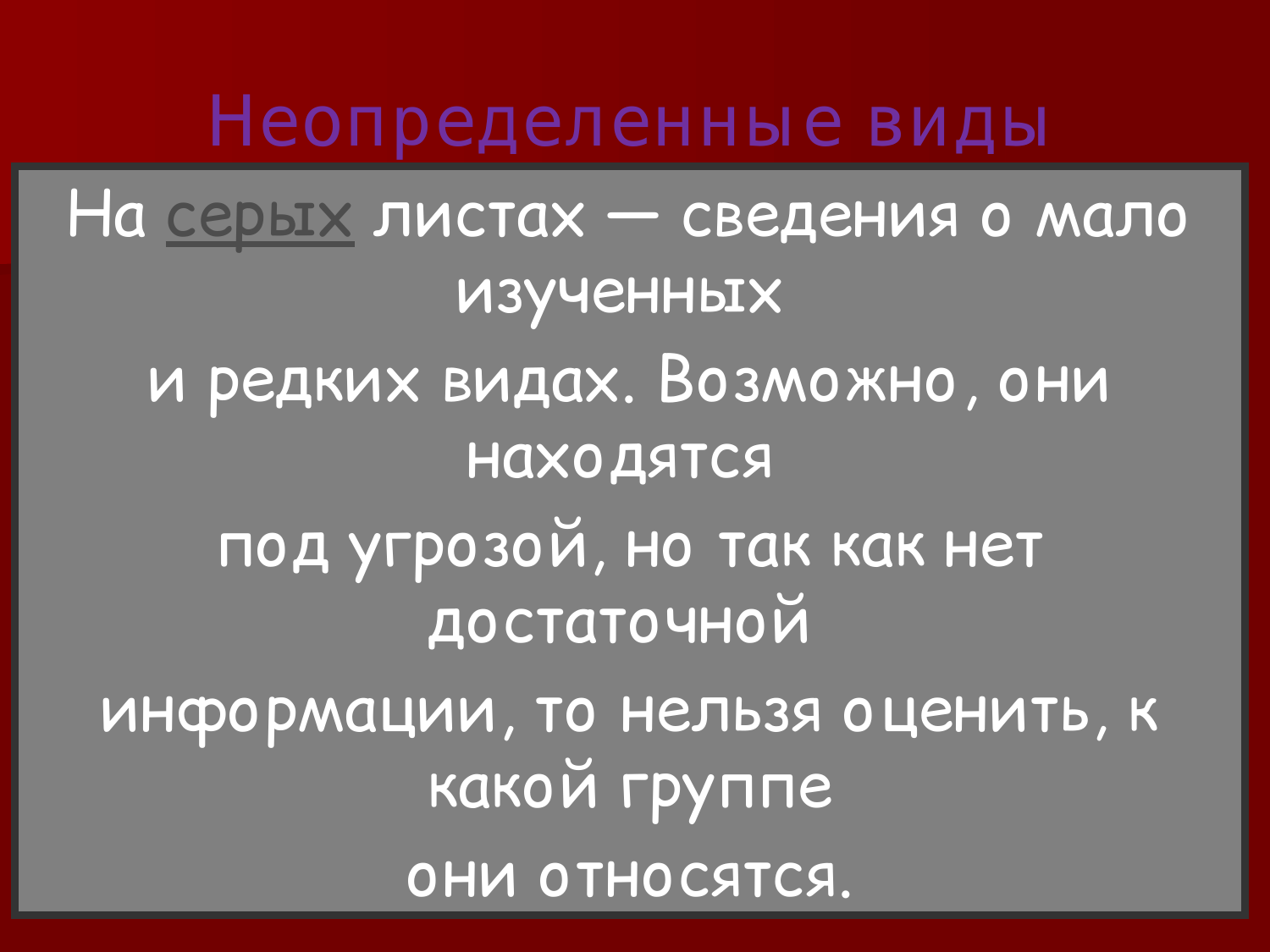

# Неопределенные виды
На серых листах — сведения о мало изученных
и редких видах. Возможно, они находятся
под угрозой, но так как нет достаточной
информации, то нельзя оценить, к какой группе
они относятся.